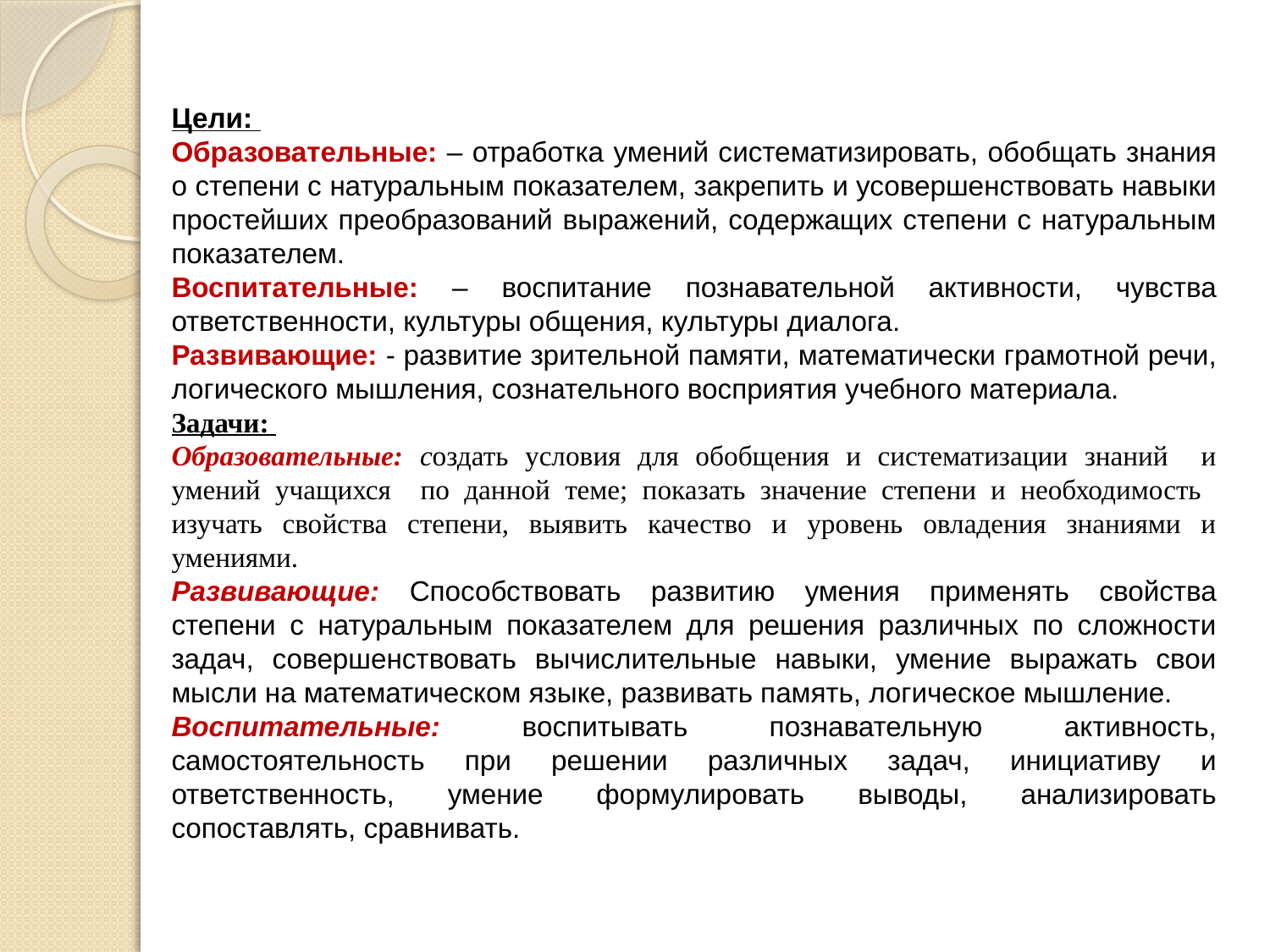

Цели:
Образовательные: – отработка умений систематизировать, обобщать знания о степени с натуральным показателем, закрепить и усовершенствовать навыки простейших преобразований выражений, содержащих степени с натуральным показателем.
Воспитательные: – воспитание познавательной активности, чувства ответственности, культуры общения, культуры диалога.
Развивающие: - развитие зрительной памяти, математически грамотной речи, логического мышления, сознательного восприятия учебного материала.
Задачи:
Образовательные: создать условия для обобщения и систематизации знаний  и умений учащихся  по данной теме; показать значение степени и необходимость  изучать свойства степени, выявить качество и уровень овладения знаниями и умениями.
Развивающие: Способствовать развитию умения применять свойства степени с натуральным показателем для решения различных по сложности задач, совершенствовать вычислительные навыки, умение выражать свои мысли на математическом языке, развивать память, логическое мышление.
Воспитательные: воспитывать познавательную активность, самостоятельность при решении различных задач, инициативу и ответственность, умение формулировать выводы, анализировать сопоставлять, сравнивать.